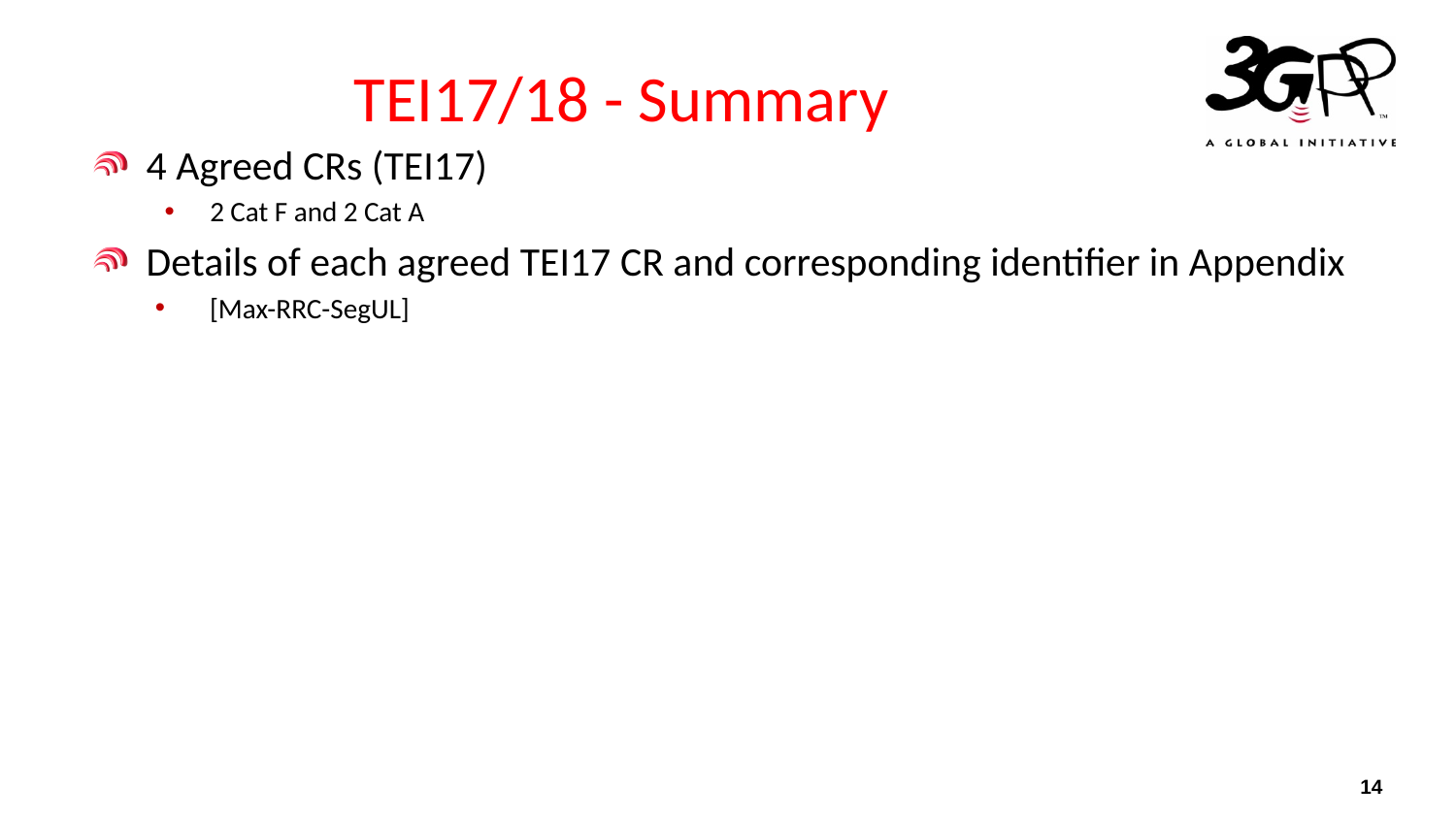

# TEI17/18 - Summary
4 Agreed CRs (TEI17)
2 Cat F and 2 Cat A
Details of each agreed TEI17 CR and corresponding identifier in Appendix
[Max-RRC-SegUL]